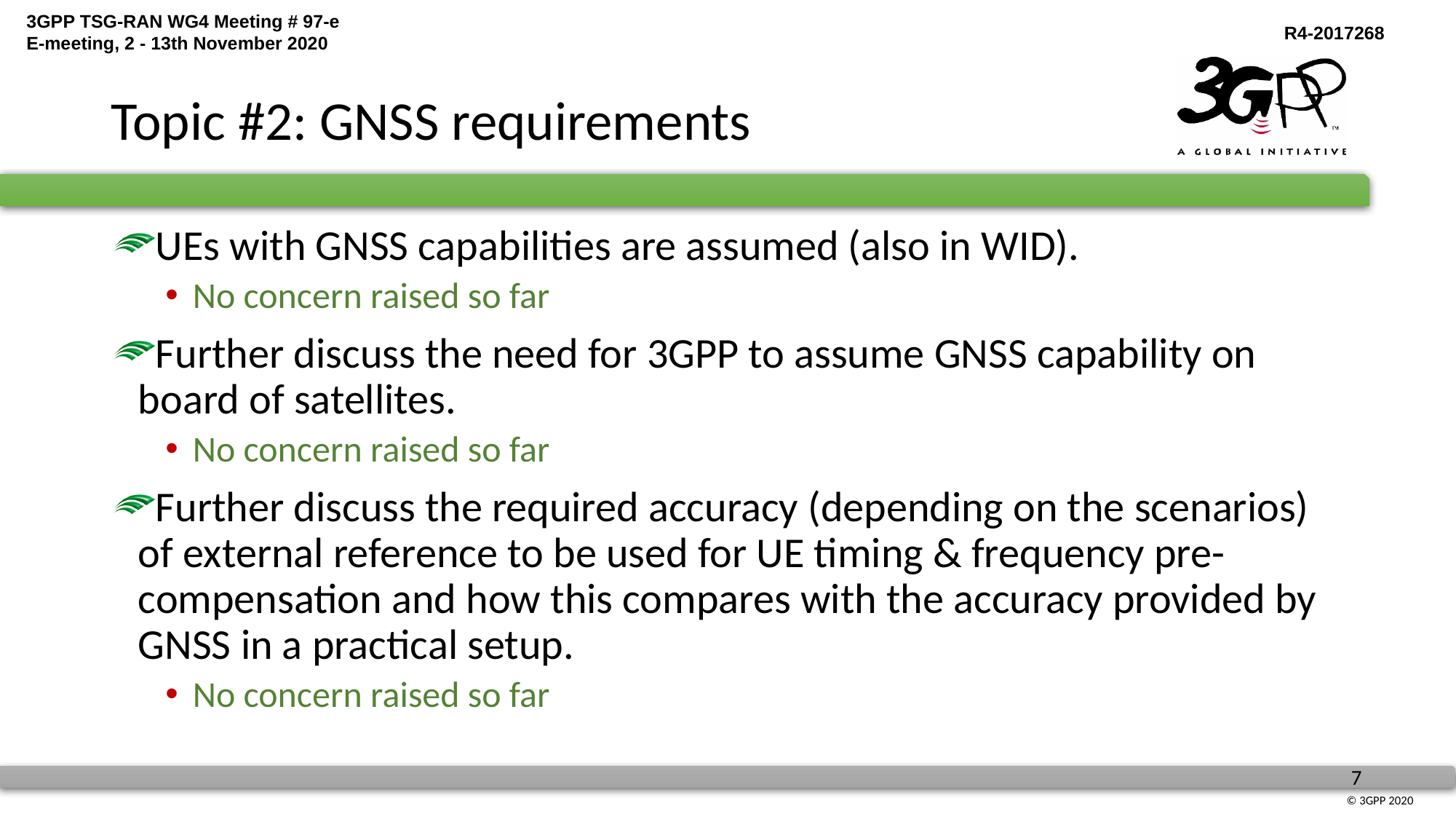

# Topic #2: GNSS requirements
UEs with GNSS capabilities are assumed (also in WID).
No concern raised so far
Further discuss the need for 3GPP to assume GNSS capability on board of satellites.
No concern raised so far
Further discuss the required accuracy (depending on the scenarios) of external reference to be used for UE timing & frequency pre-compensation and how this compares with the accuracy provided by GNSS in a practical setup.
No concern raised so far